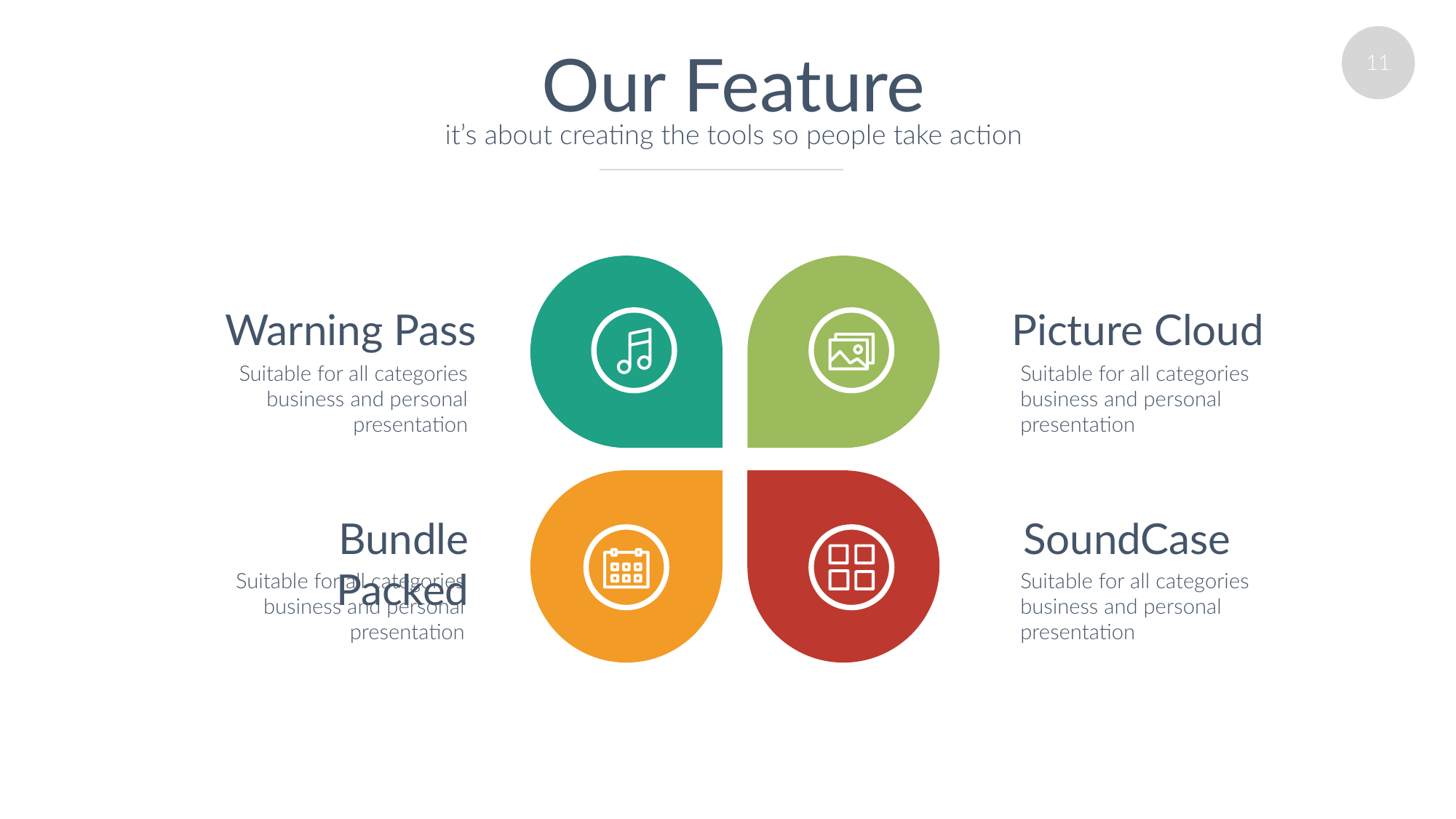

# Our Feature
it’s about creating the tools so people take action

Warning Pass
Suitable for all categories business and personal presentation
Picture Cloud
Suitable for all categories business and personal presentation

SoundCase
Suitable for all categories business and personal presentation
Bundle Packed
Suitable for all categories business and personal presentation